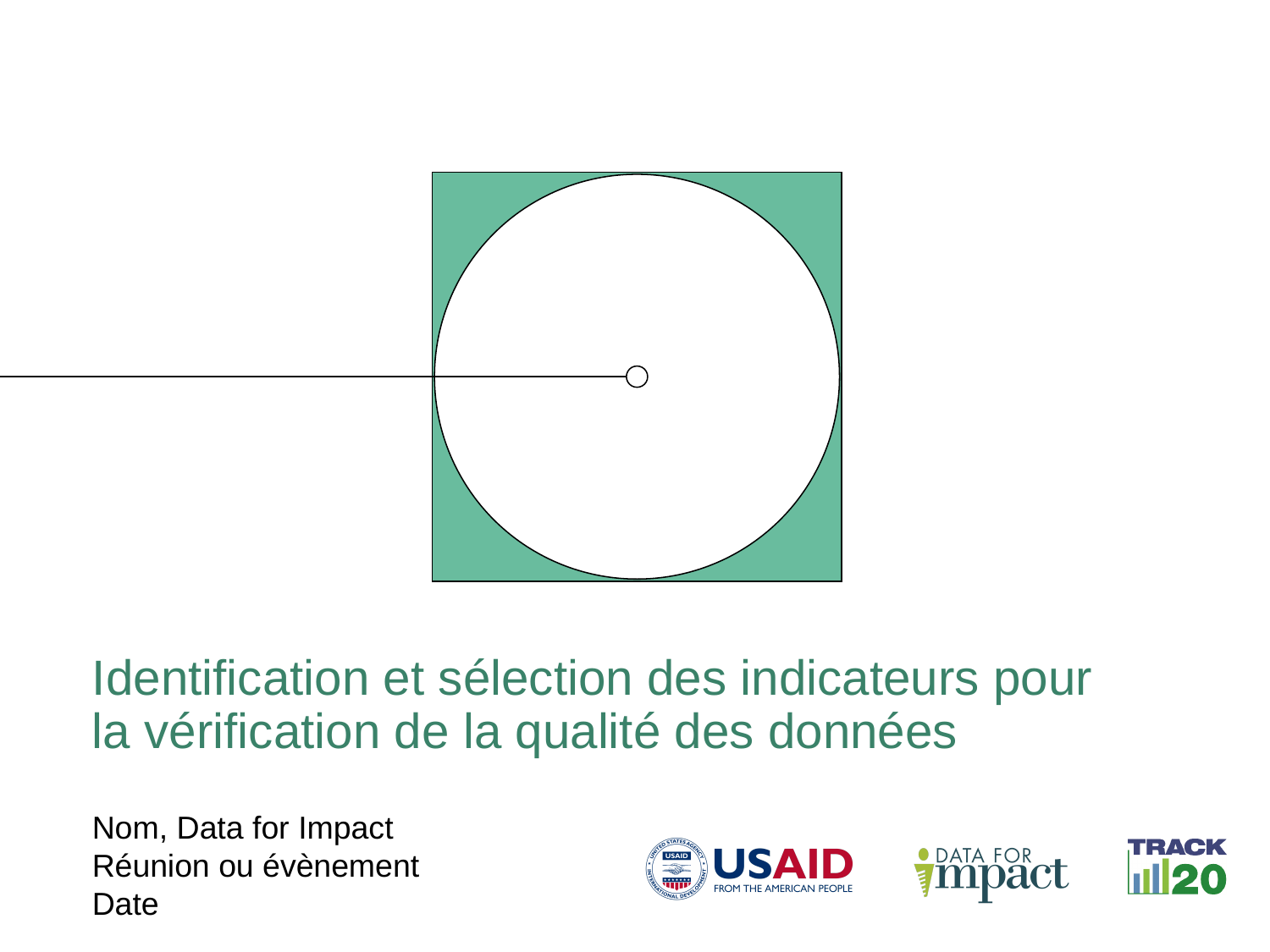

Identification et sélection des indicateurs pour
la vérification de la qualité des données
Nom, Data for Impact
Réunion ou évènement
Date